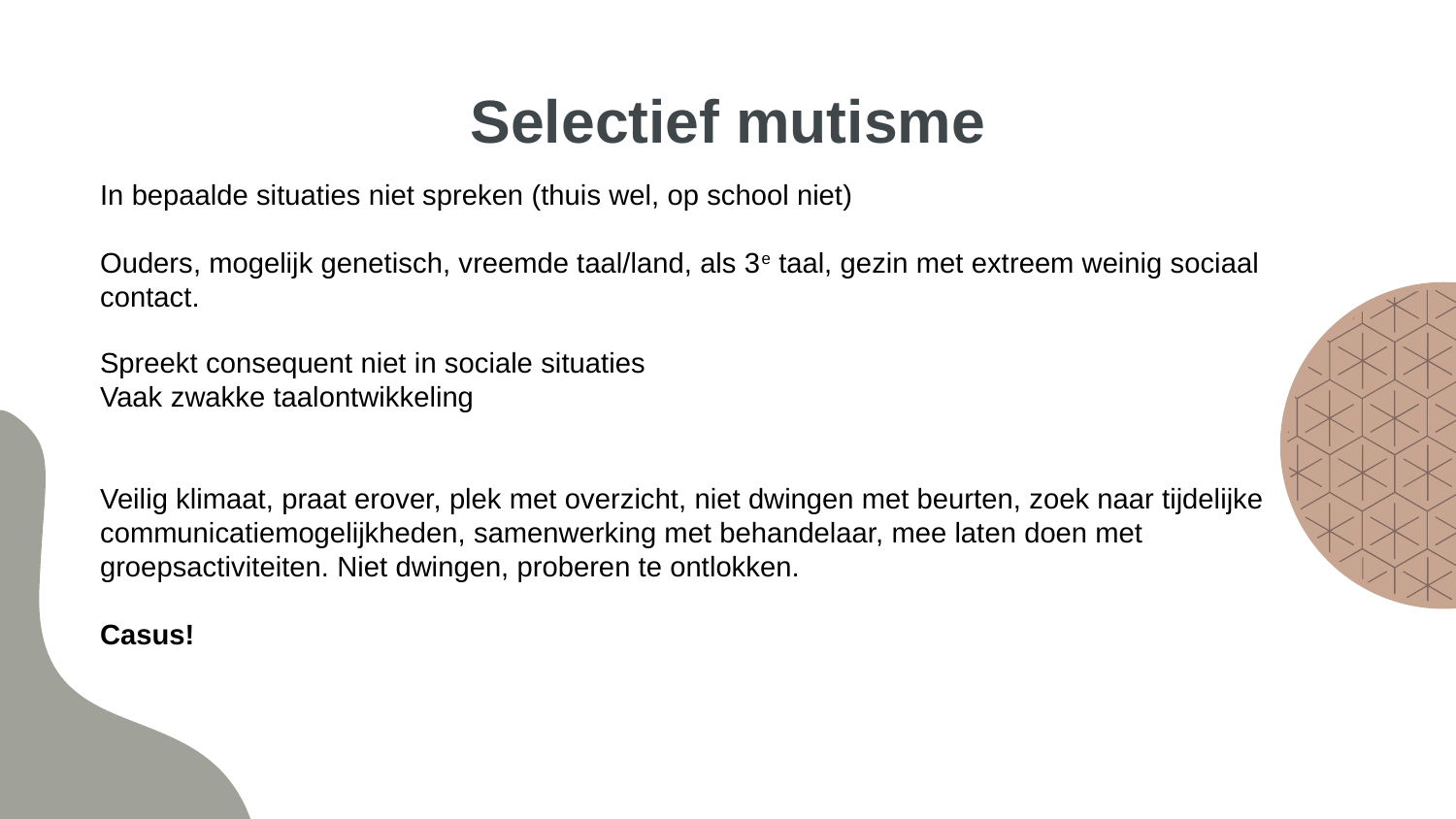

# Selectief mutisme
In bepaalde situaties niet spreken (thuis wel, op school niet)
Ouders, mogelijk genetisch, vreemde taal/land, als 3e taal, gezin met extreem weinig sociaal contact.
Spreekt consequent niet in sociale situaties
Vaak zwakke taalontwikkeling
Veilig klimaat, praat erover, plek met overzicht, niet dwingen met beurten, zoek naar tijdelijke communicatiemogelijkheden, samenwerking met behandelaar, mee laten doen met groepsactiviteiten. Niet dwingen, proberen te ontlokken.
Casus!